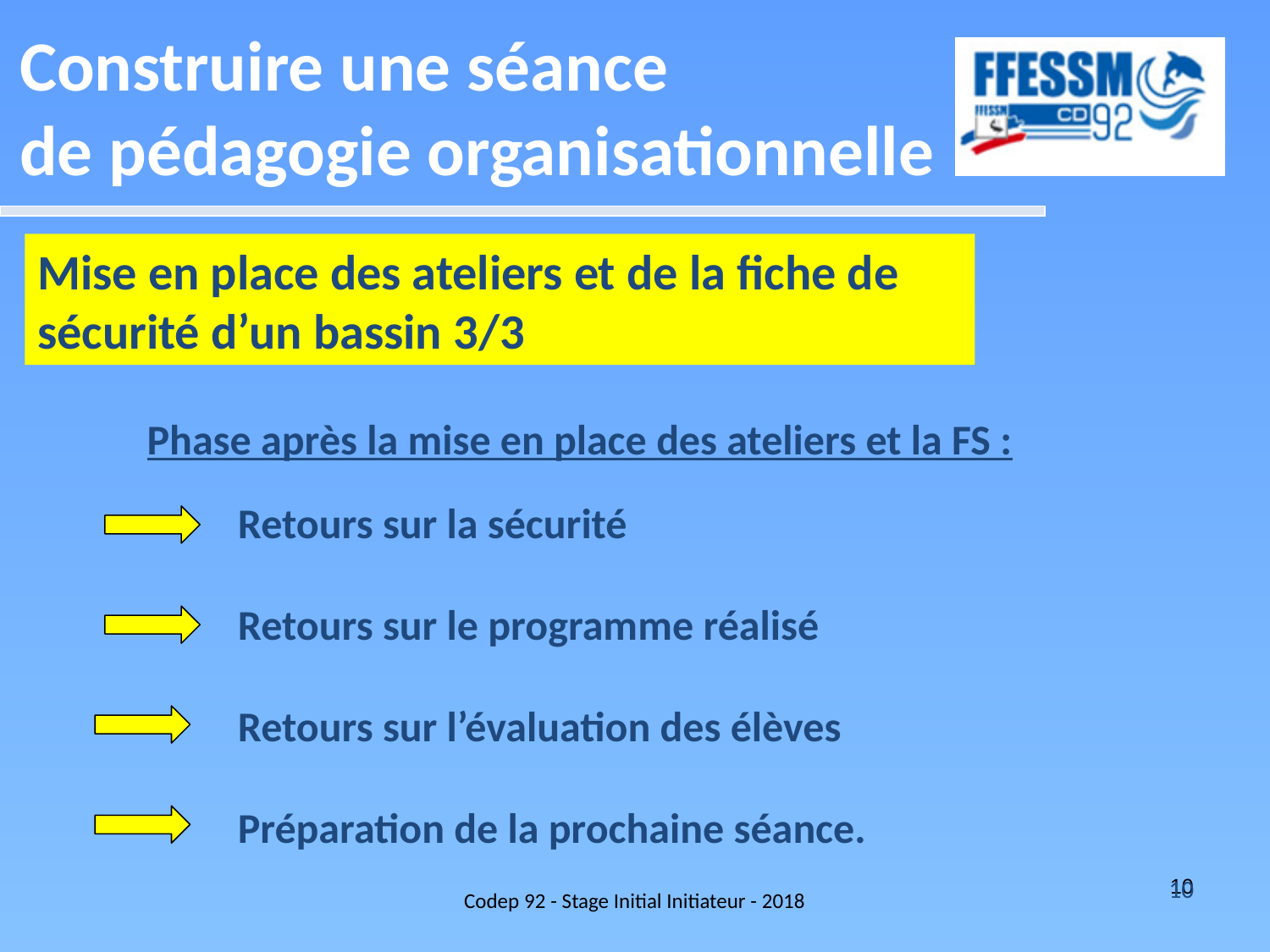

Construire une séance
de pédagogie organisationnelle
Mise en place des ateliers et de la fiche de
sécurité d’un bassin 3/3
 Phase après la mise en place des ateliers et la FS :

Retours sur la sécurité

Retours sur le programme réalisé

Retours sur l’évaluation des élèves

Préparation de la prochaine séance.

Codep 92 - Stage Initial Initiateur - 2018
10
10